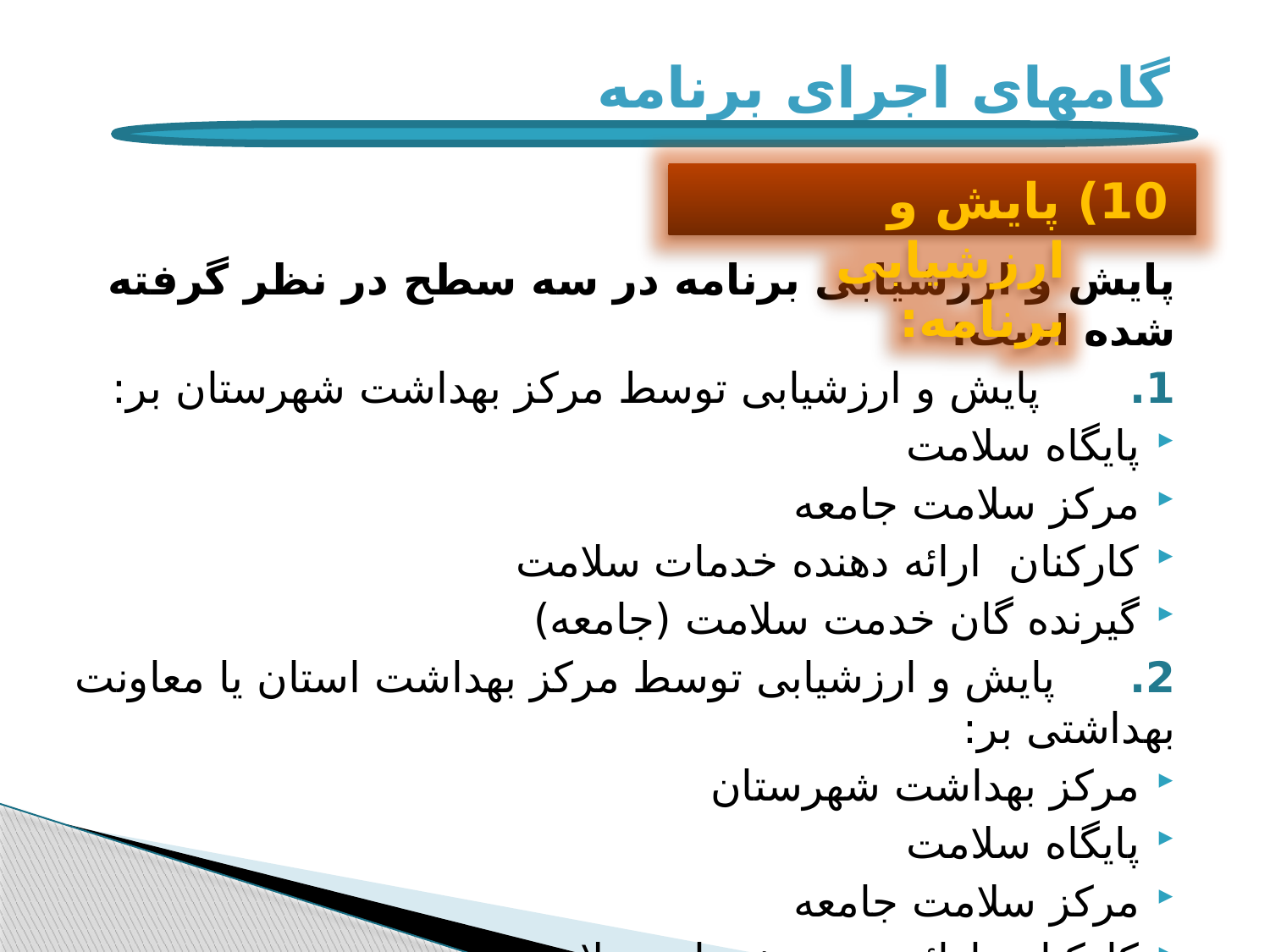

# گامهای اجرای برنامه

10) پایش و ارزشیابی برنامه:
پایش و ارزشیابی برنامه در سه سطح در نظر گرفته شده است:
1.      پایش و ارزشیابی توسط مرکز بهداشت شهرستان بر:
پایگاه سلامت
مرکز سلامت جامعه
کارکنان  ارائه دهنده خدمات سلامت
گیرنده گان خدمت سلامت (جامعه)
2.     پایش و ارزشیابی توسط مرکز بهداشت استان یا معاونت بهداشتی بر:
مرکز بهداشت شهرستان
پایگاه سلامت
مرکز سلامت جامعه
کارکنان  ارائه دهنده خدمات سلامت
گیرنده گان خدمت سلامت (جامعه)